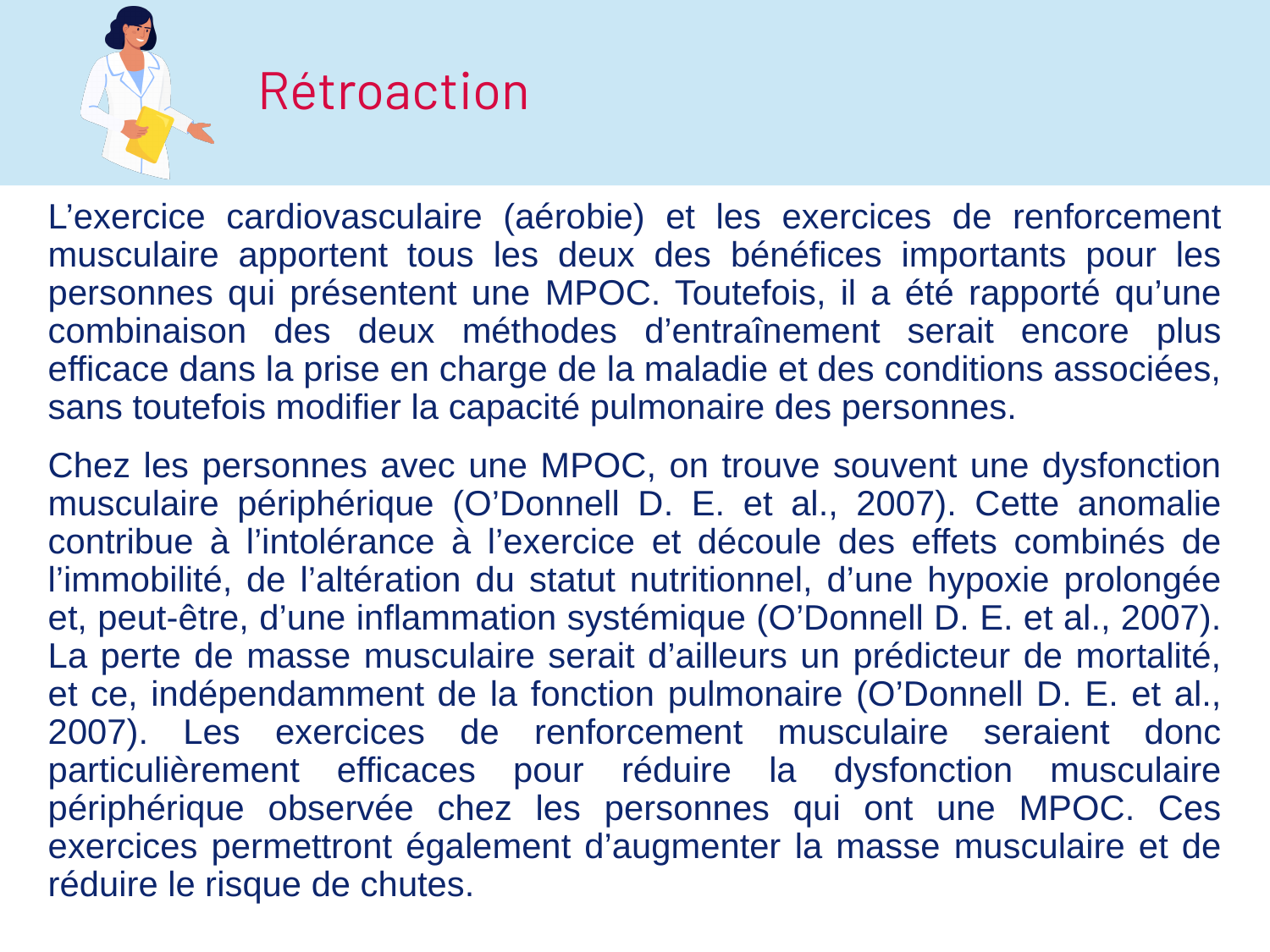

L’exercice cardiovasculaire (aérobie) et les exercices de renforcement musculaire apportent tous les deux des bénéfices importants pour les personnes qui présentent une MPOC. Toutefois, il a été rapporté qu’une combinaison des deux méthodes d’entraînement serait encore plus efficace dans la prise en charge de la maladie et des conditions associées, sans toutefois modifier la capacité pulmonaire des personnes.
Chez les personnes avec une MPOC, on trouve souvent une dysfonction musculaire périphérique (O’Donnell D. E. et al., 2007). Cette anomalie contribue à l’intolérance à l’exercice et découle des effets combinés de l’immobilité, de l’altération du statut nutritionnel, d’une hypoxie prolongée et, peut-être, d’une inflammation systémique (O’Donnell D. E. et al., 2007). La perte de masse musculaire serait d’ailleurs un prédicteur de mortalité, et ce, indépendamment de la fonction pulmonaire (O’Donnell D. E. et al., 2007). Les exercices de renforcement musculaire seraient donc particulièrement efficaces pour réduire la dysfonction musculaire périphérique observée chez les personnes qui ont une MPOC. Ces exercices permettront également d’augmenter la masse musculaire et de réduire le risque de chutes.